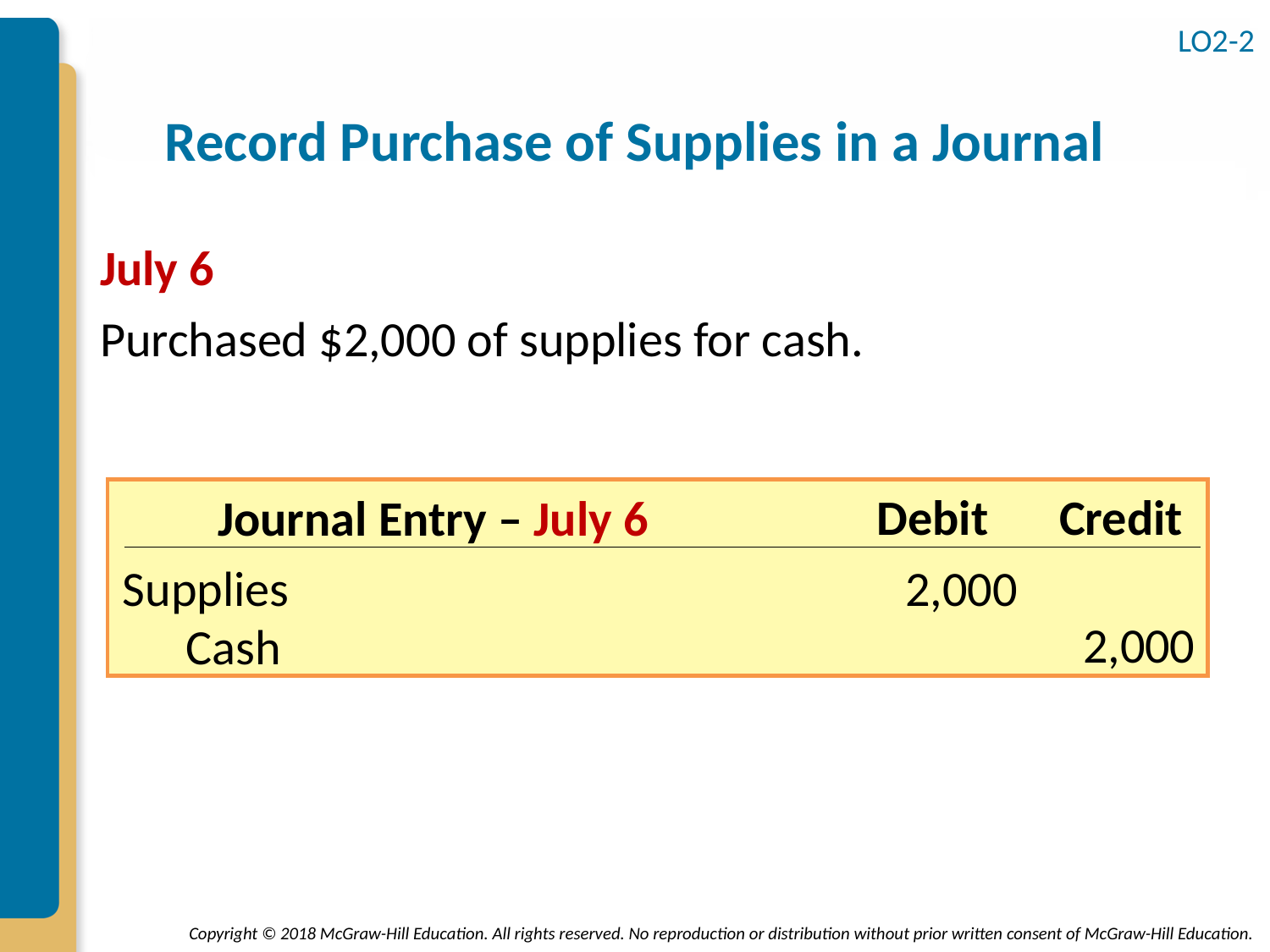

LO2-2
# Record Purchase of Supplies in a Journal
July 6
Purchased $2,000 of supplies for cash.

Debit
Credit
Journal Entry – July 6
Supplies
2,000
2,000
Cash